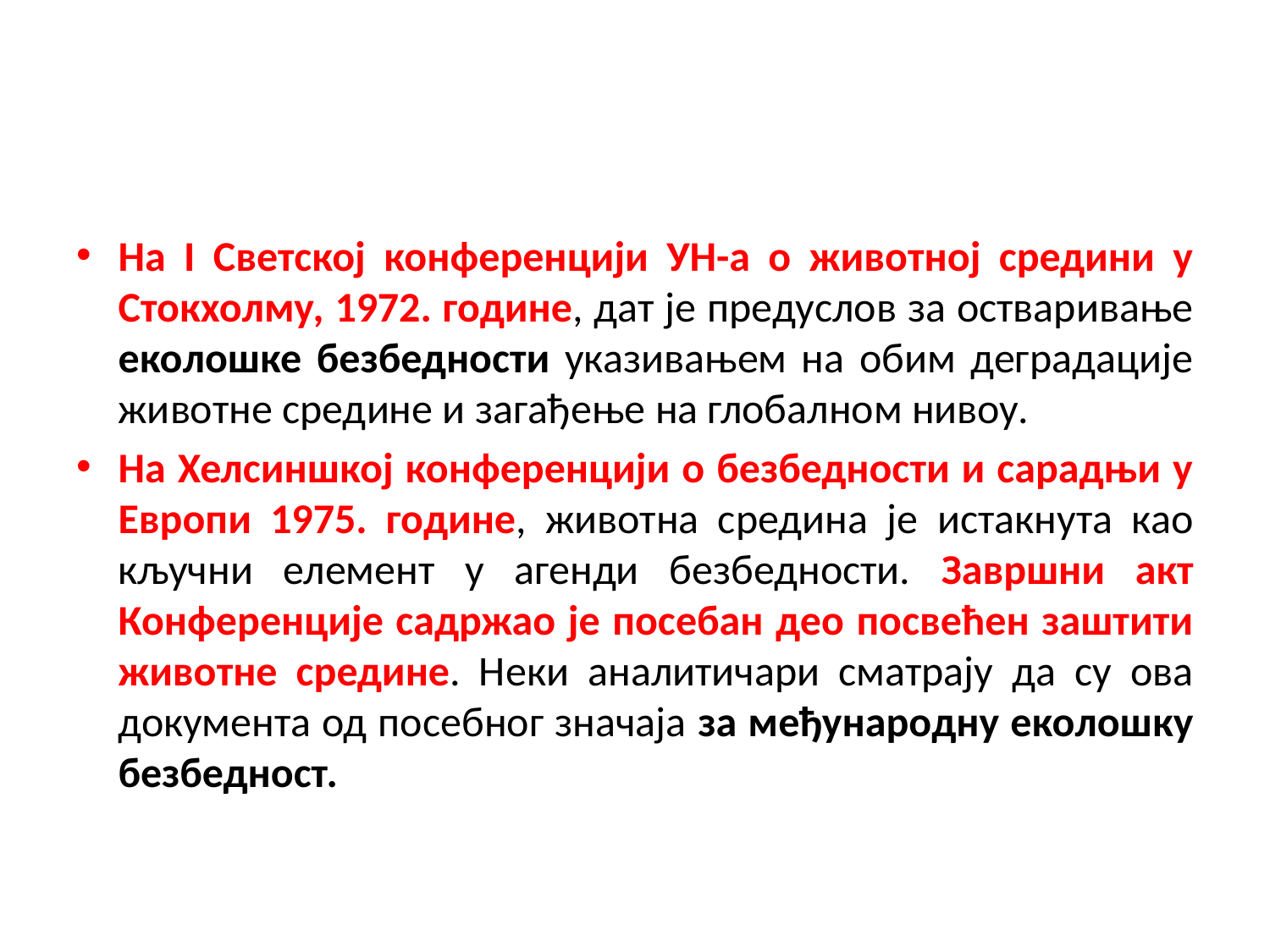

#
На I Светској конференцији УН-а о животној средини у Стокхолму, 1972. године, дат је предуслов за остваривање еколошке безбедности указивањем на обим деградације животне средине и загађење на глобалном нивоу.
На Хелсиншкој конференцији о безбедности и сарадњи у Европи 1975. године, животна средина је истакнута као кључни елемент у агенди безбедности. Завршни акт Конференције садржао је посебан део посвећен заштити животне средине. Неки аналитичари сматрају да су ова документа од посебног значаја за међународну еколошку безбедност.